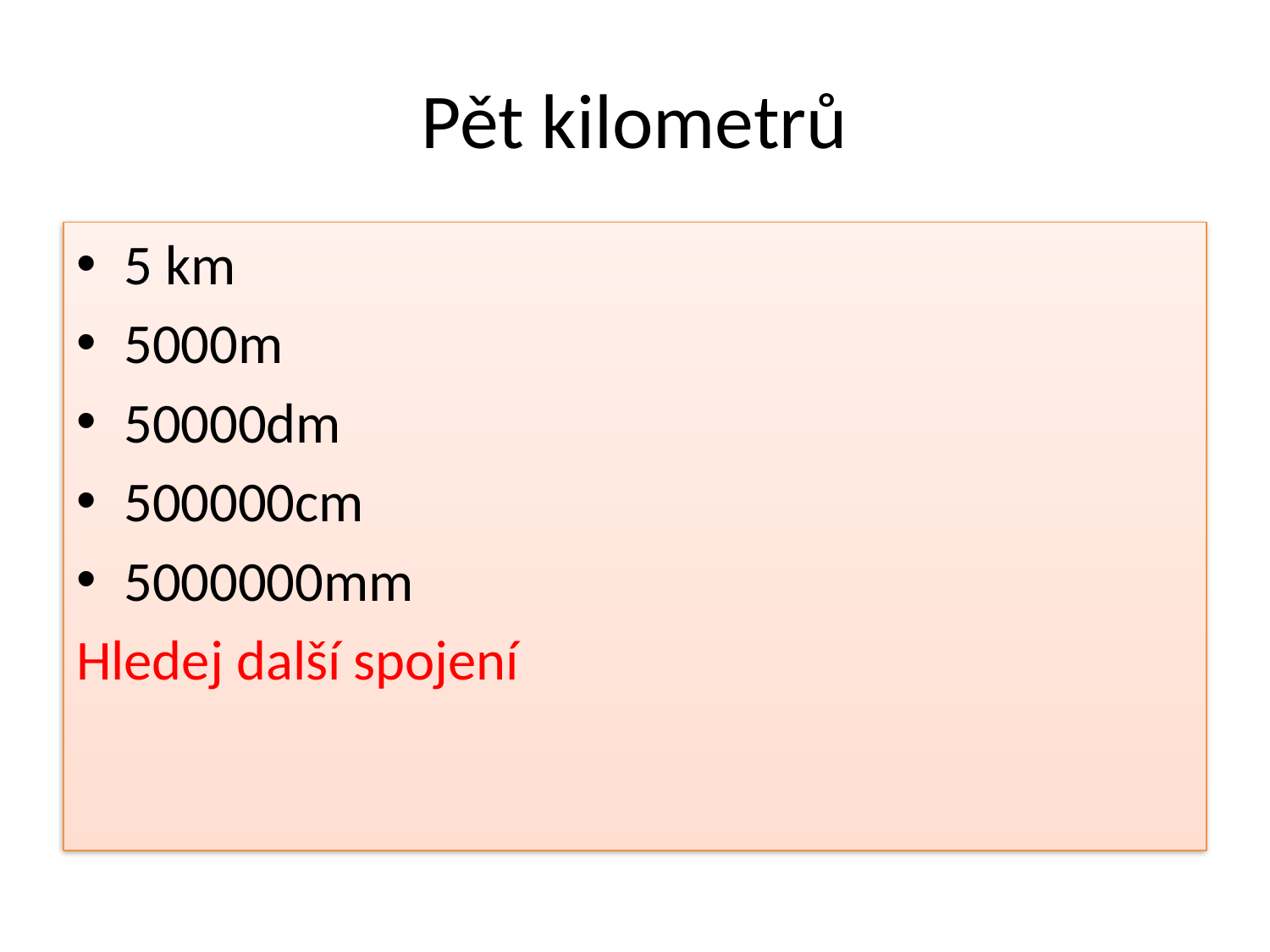

# Pět kilometrů
5 km
5000m
50000dm
500000cm
5000000mm
Hledej další spojení